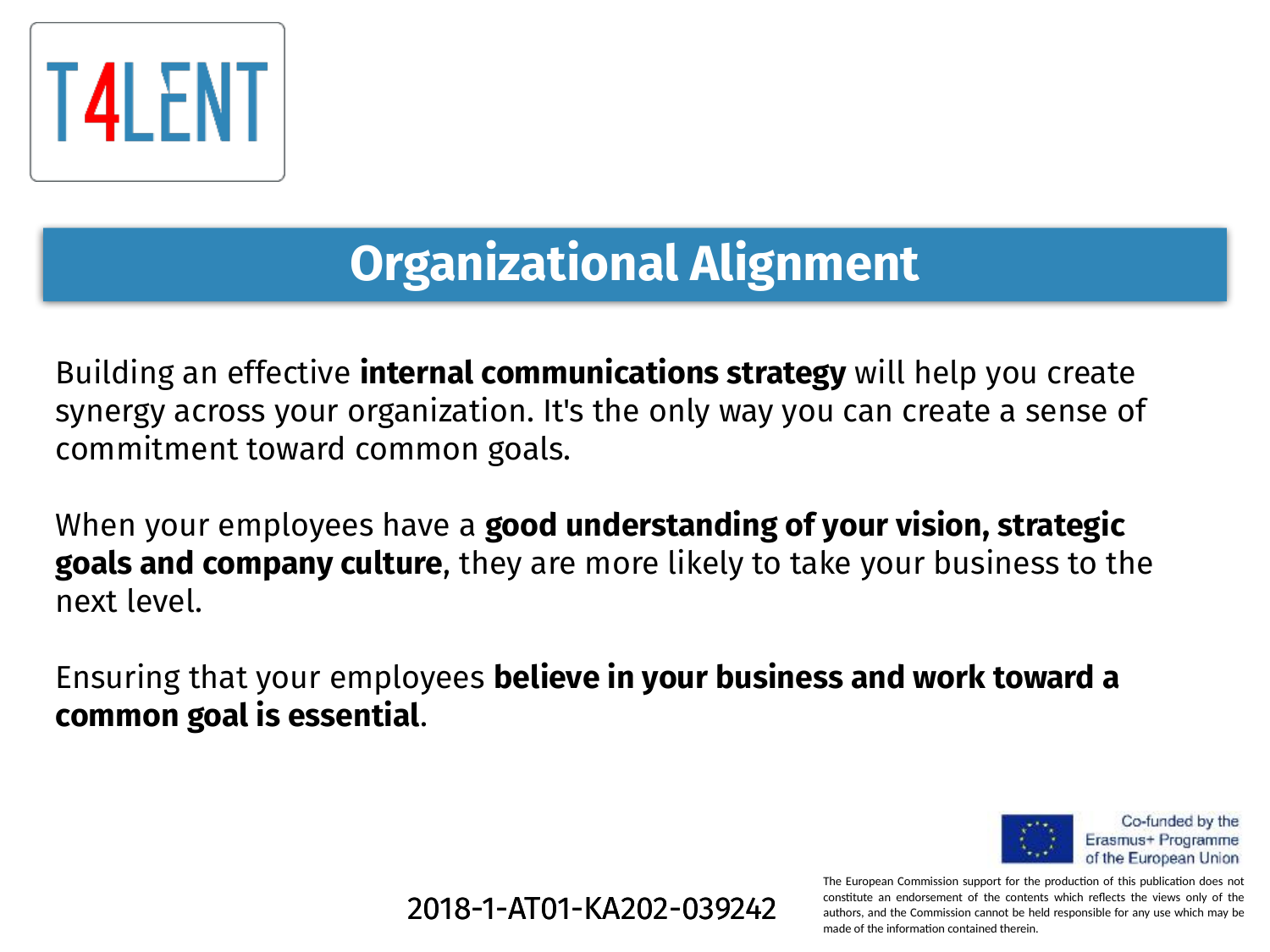

# Organizational Alignment
Building an effective internal communications strategy will help you create synergy across your organization. It's the only way you can create a sense of commitment toward common goals.

When your employees have a good understanding of your vision, strategic goals and company culture, they are more likely to take your business to the next level.

Ensuring that your employees believe in your business and work toward a common goal is essential.
2018-1-AT01-KA202-039242